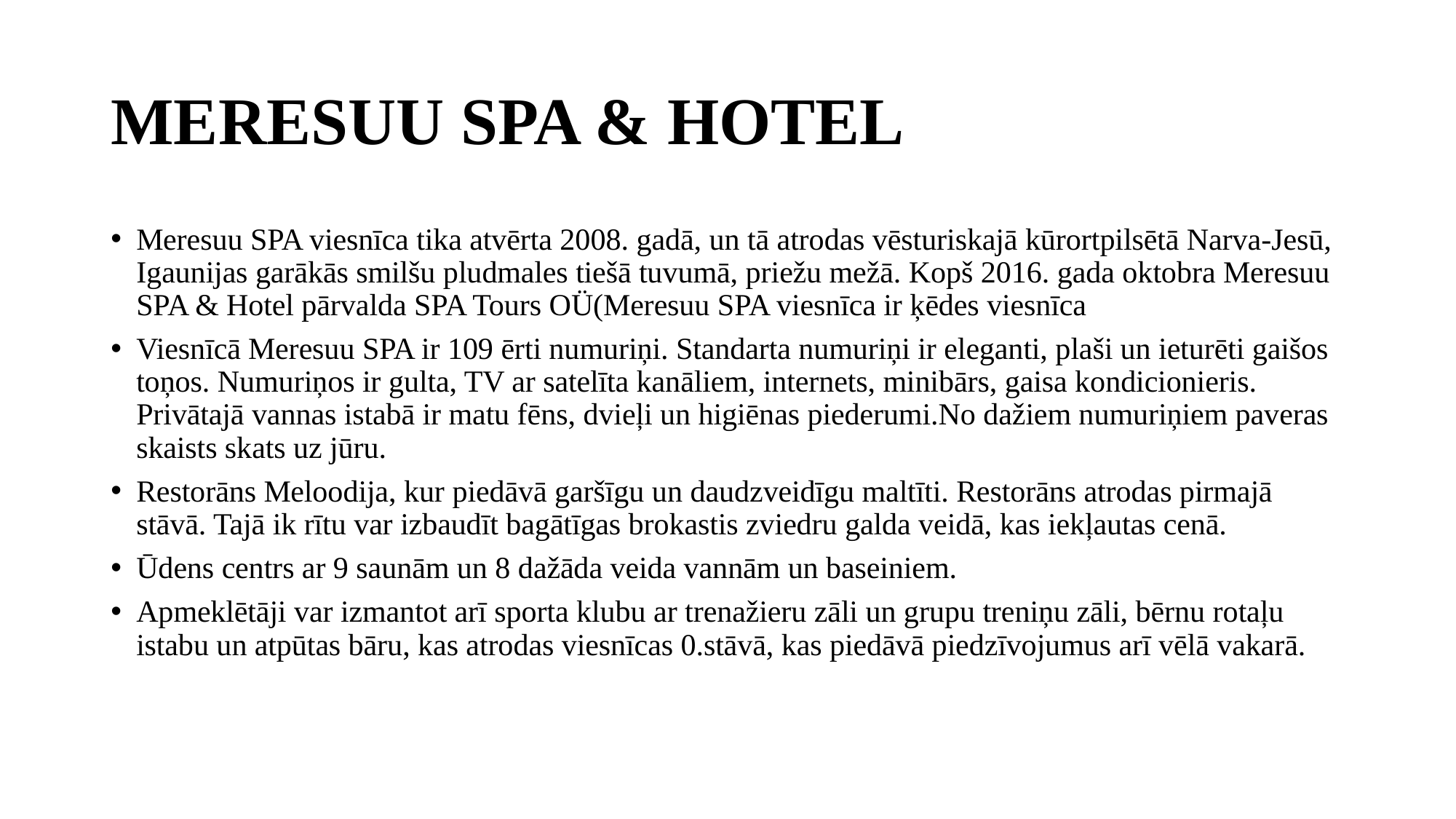

# MERESUU SPA & HOTEL
Meresuu SPA viesnīca tika atvērta 2008. gadā, un tā atrodas vēsturiskajā kūrortpilsētā Narva-Jesū, Igaunijas garākās smilšu pludmales tiešā tuvumā, priežu mežā. Kopš 2016. gada oktobra Meresuu SPA & Hotel pārvalda SPA Tours OÜ(Meresuu SPA viesnīca ir ķēdes viesnīca
Viesnīcā Meresuu SPA ir 109 ērti numuriņi. Standarta numuriņi ir eleganti, plaši un ieturēti gaišos toņos. Numuriņos ir gulta, TV ar satelīta kanāliem, internets, minibārs, gaisa kondicionieris. Privātajā vannas istabā ir matu fēns, dvieļi un higiēnas piederumi.No dažiem numuriņiem paveras skaists skats uz jūru.
Restorāns Meloodija, kur piedāvā garšīgu un daudzveidīgu maltīti. Restorāns atrodas pirmajā stāvā. Tajā ik rītu var izbaudīt bagātīgas brokastis zviedru galda veidā, kas iekļautas cenā.
Ūdens centrs ar 9 saunām un 8 dažāda veida vannām un baseiniem.
Apmeklētāji var izmantot arī sporta klubu ar trenažieru zāli un grupu treniņu zāli, bērnu rotaļu istabu un atpūtas bāru, kas atrodas viesnīcas 0.stāvā, kas piedāvā piedzīvojumus arī vēlā vakarā.